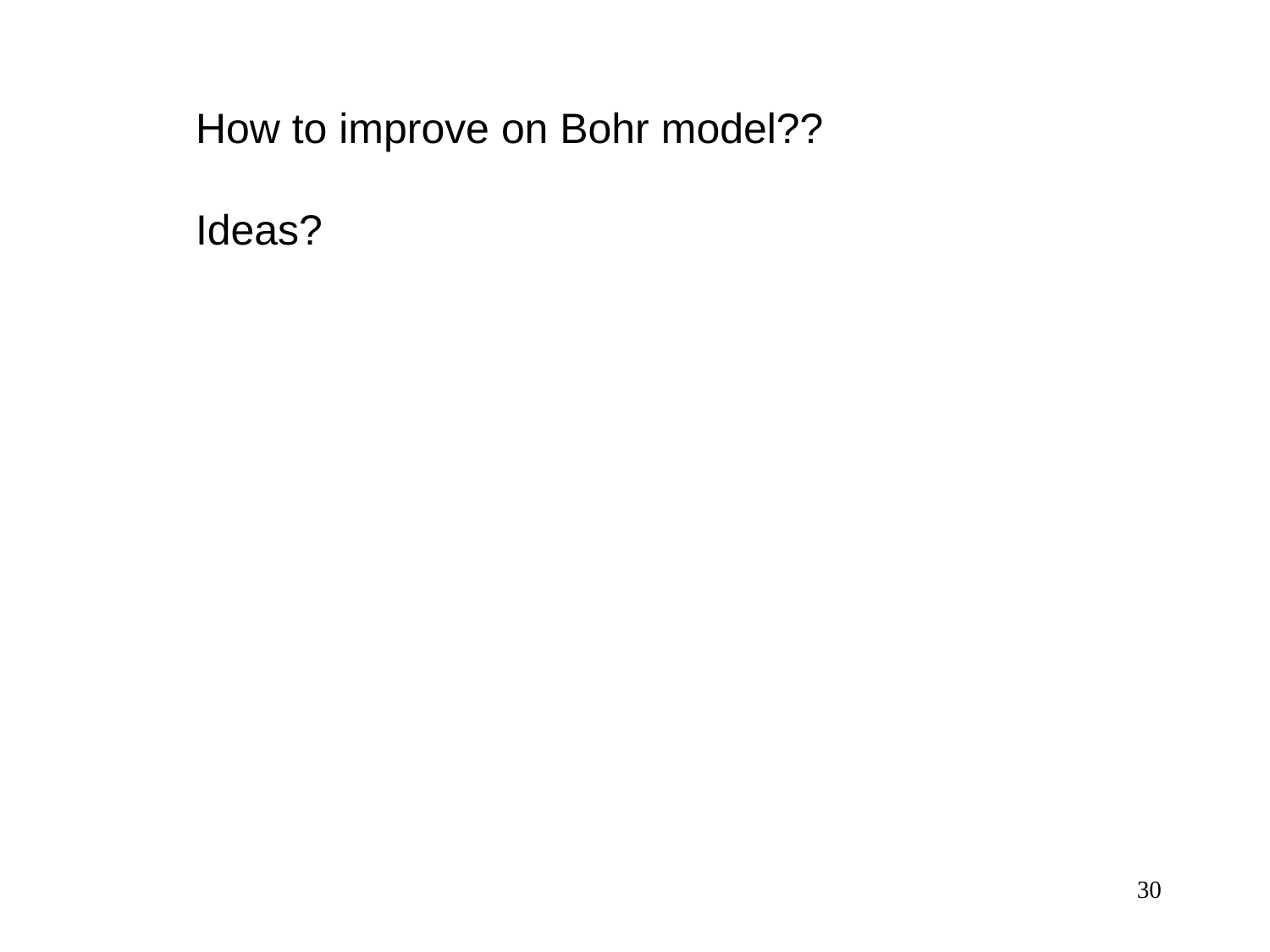

How to improve on Bohr model??

Ideas?
30